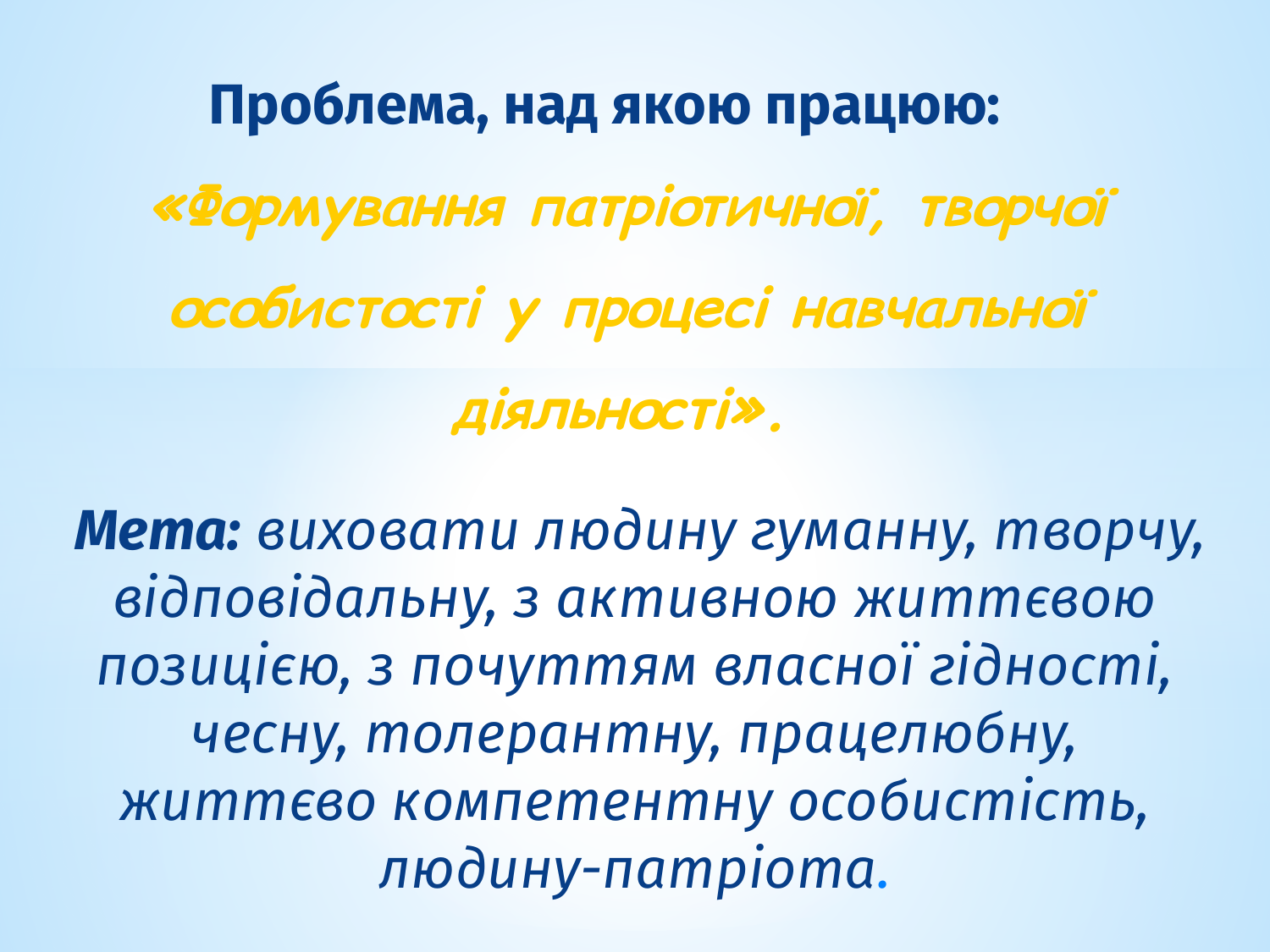

Проблема, над якою працюю: «Формування патріотичної, творчої особистості у процесі навчальної діяльності».
 Мета: виховати людину гуманну, творчу, відповідальну, з активною життєвою позицією, з почуттям власної гідності, чесну, толерантну, працелюбну, життєво компетентну особистість, людину-патріота.